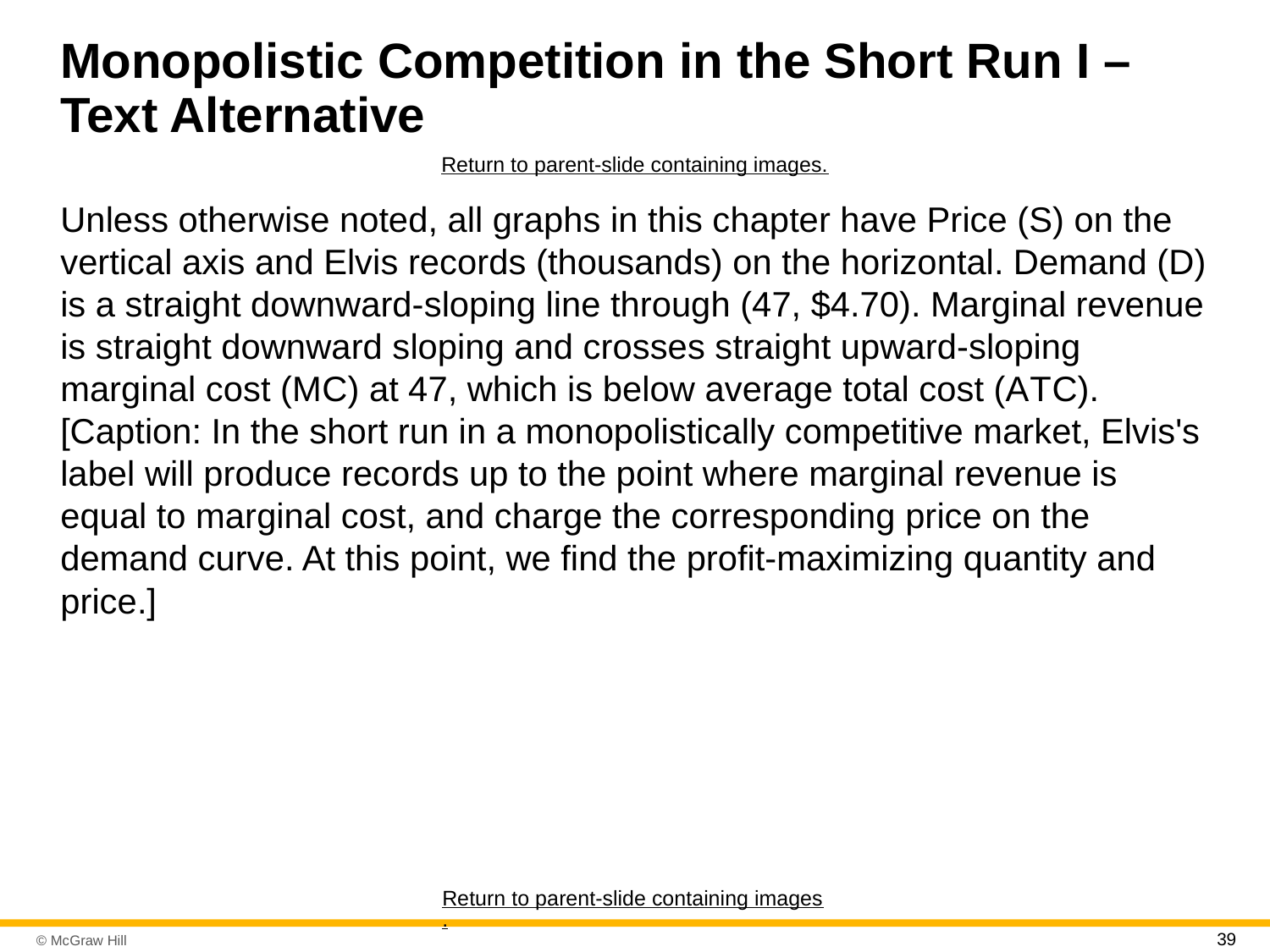

# Monopolistic Competition in the Short Run I – Text Alternative
Return to parent-slide containing images.
Unless otherwise noted, all graphs in this chapter have Price (S) on the vertical axis and Elvis records (thousands) on the horizontal. Demand (D) is a straight downward-sloping line through (47, $4.70). Marginal revenue is straight downward sloping and crosses straight upward-sloping marginal cost (M C) at 47, which is below average total cost (A T C). [Caption: In the short run in a monopolistically competitive market, Elvis's label will produce records up to the point where marginal revenue is equal to marginal cost, and charge the corresponding price on the demand curve. At this point, we find the profit-maximizing quantity and price.]
Return to parent-slide containing images.